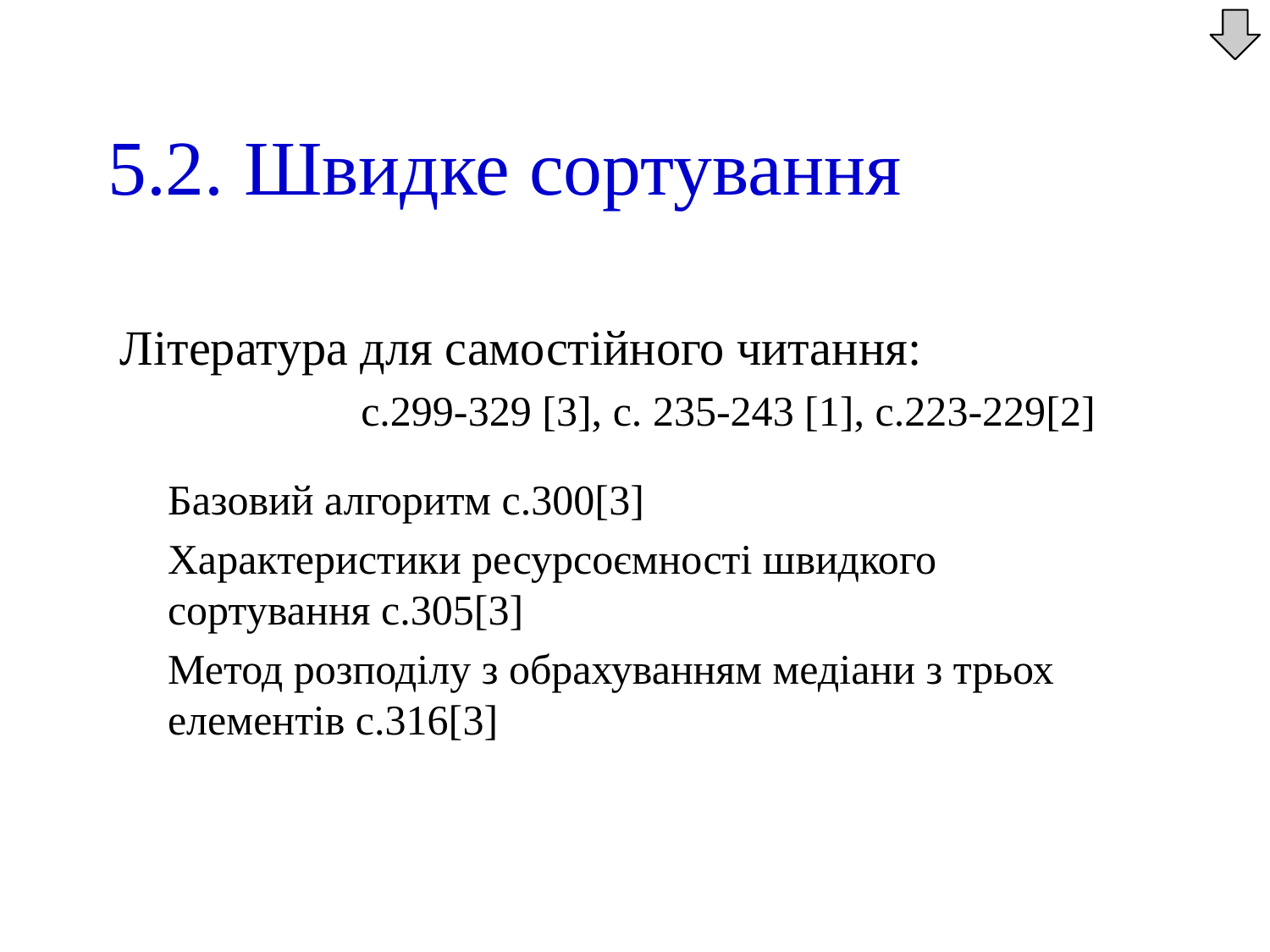

5.2. Швидке сортування
Література для самостійного читання:
		 с.299-329 [3], с. 235-243 [1], с.223-229[2]

	Базовий алгоритм с.300[3]
	Характеристики ресурсоємності швидкого сортування с.305[3]
	Метод розподілу з обрахуванням медіани з трьох елементів с.316[3]